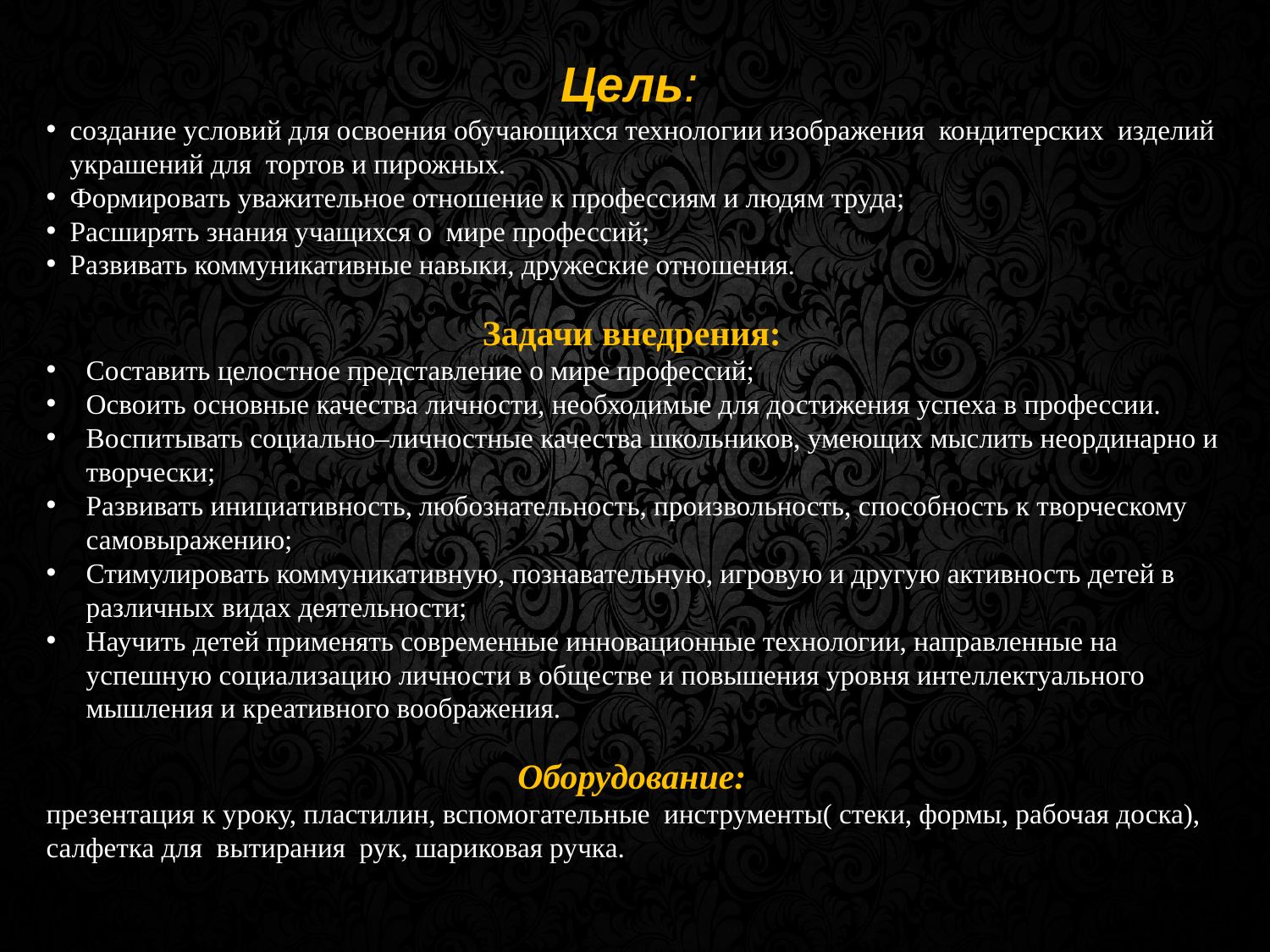

Цель:
создание условий для освоения обучающихся технологии изображения  кондитерских  изделий  украшений для  тортов и пирожных.
Формировать уважительное отношение к профессиям и людям труда;
Расширять знания учащихся о  мире профессий;
Развивать коммуникативные навыки, дружеские отношения.
Задачи внедрения:
Составить целостное представление о мире профессий;
Освоить основные качества личности, необходимые для достижения успеха в профессии.
Воспитывать социально–личностные качества школьников, умеющих мыслить неординарно и творчески;
Развивать инициативность, любознательность, произвольность, способность к творческому самовыражению;
Стимулировать коммуникативную, познавательную, игровую и другую активность детей в различных видах деятельности;
Научить детей применять современные инновационные технологии, направленные на успешную социализацию личности в обществе и повышения уровня интеллектуального мышления и креативного воображения.

Оборудование:
презентация к уроку, пластилин, вспомогательные  инструменты( стеки, формы, рабочая доска), салфетка для  вытирания  рук, шариковая ручка.